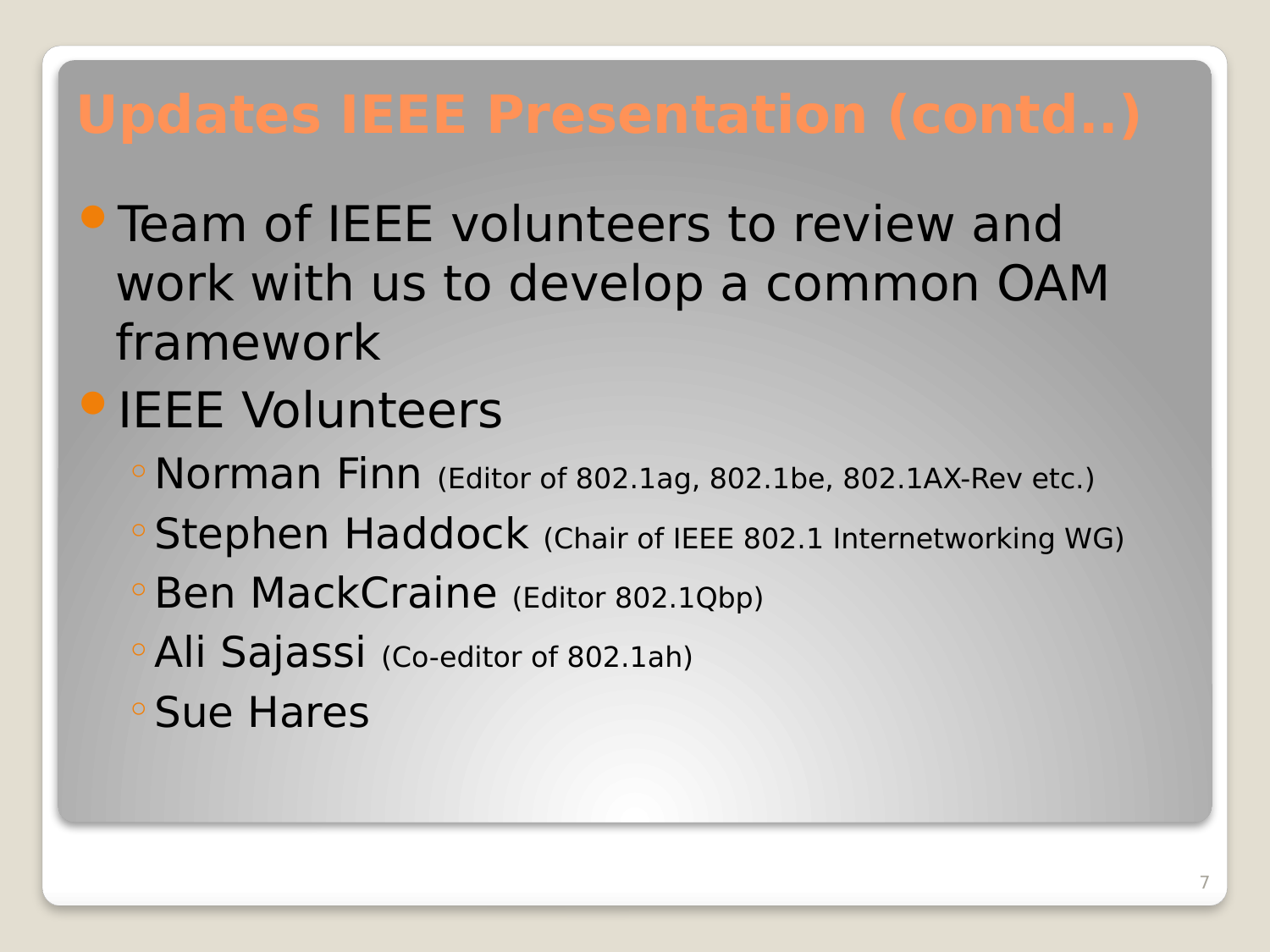

# Updates IEEE Presentation (contd..)
Team of IEEE volunteers to review and work with us to develop a common OAM framework
IEEE Volunteers
Norman Finn (Editor of 802.1ag, 802.1be, 802.1AX-Rev etc.)
Stephen Haddock (Chair of IEEE 802.1 Internetworking WG)
Ben MackCraine (Editor 802.1Qbp)
Ali Sajassi (Co-editor of 802.1ah)
Sue Hares
7